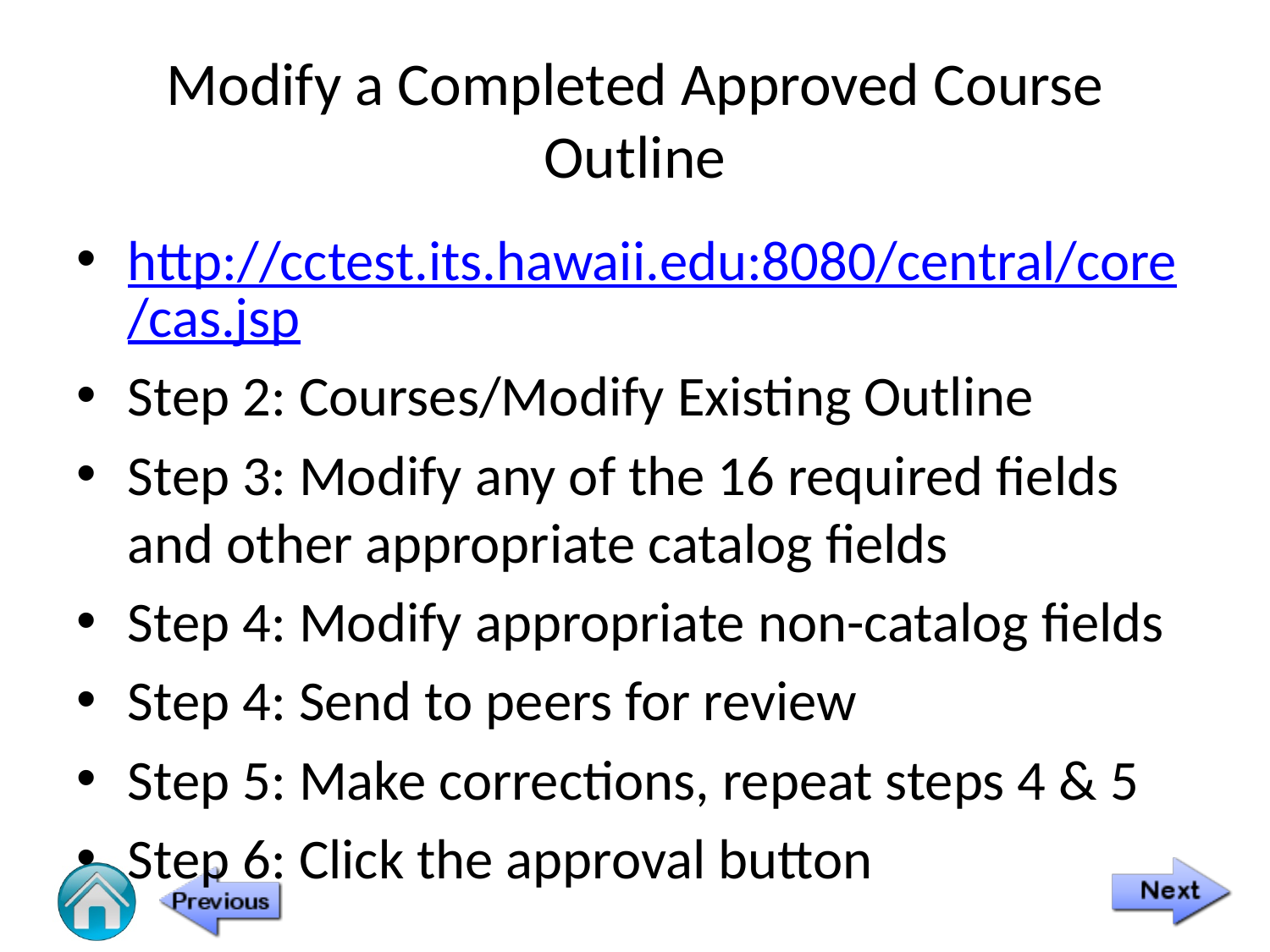

# Modify a Completed Approved Course Outline
http://cctest.its.hawaii.edu:8080/central/core/cas.jsp
Step 2: Courses/Modify Existing Outline
Step 3: Modify any of the 16 required fields and other appropriate catalog fields
Step 4: Modify appropriate non-catalog fields
Step 4: Send to peers for review
Step 5: Make corrections, repeat steps 4 & 5
Step 6: Click the approval button